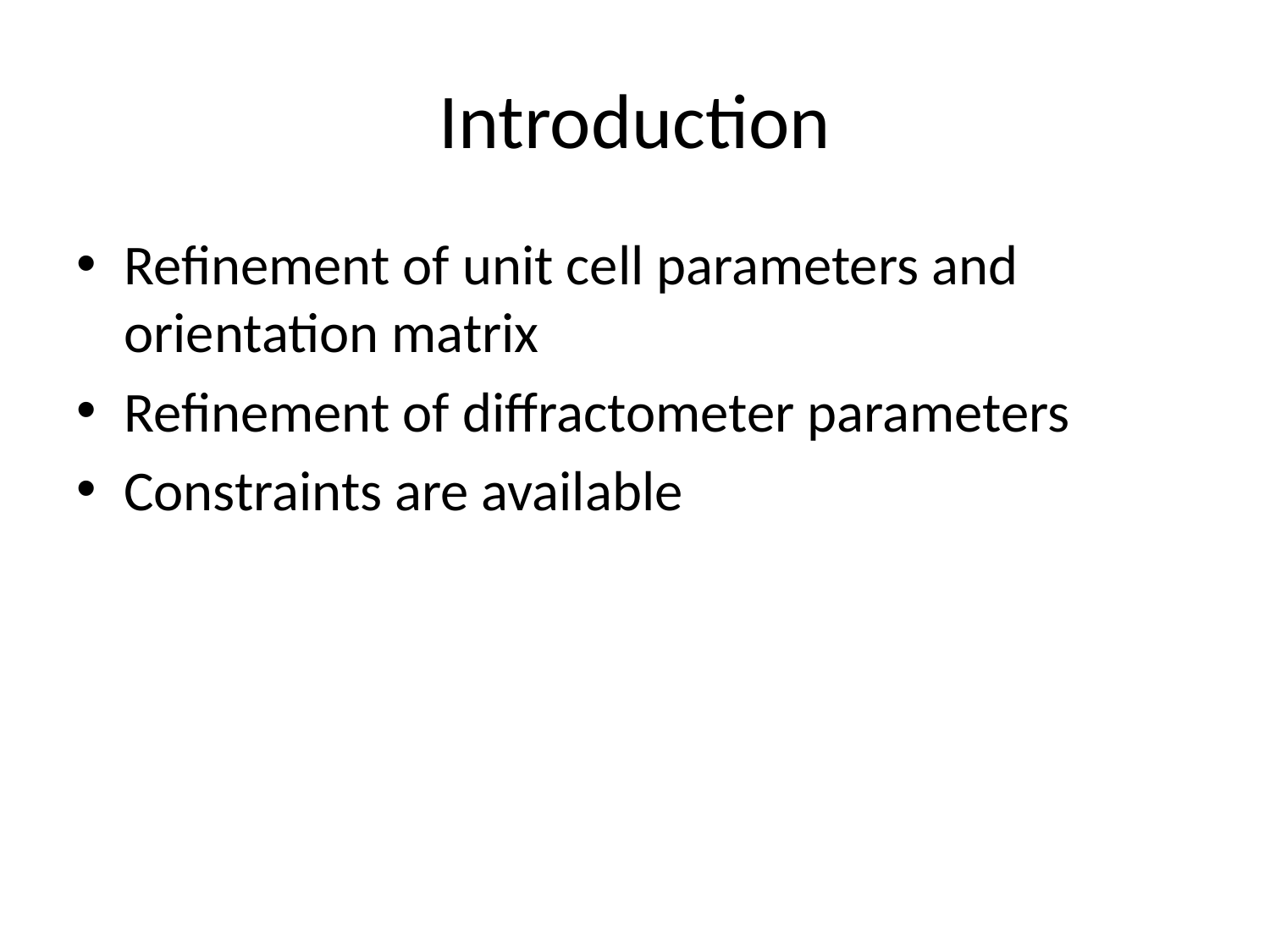

# Introduction
Refinement of unit cell parameters and orientation matrix
Refinement of diffractometer parameters
Constraints are available